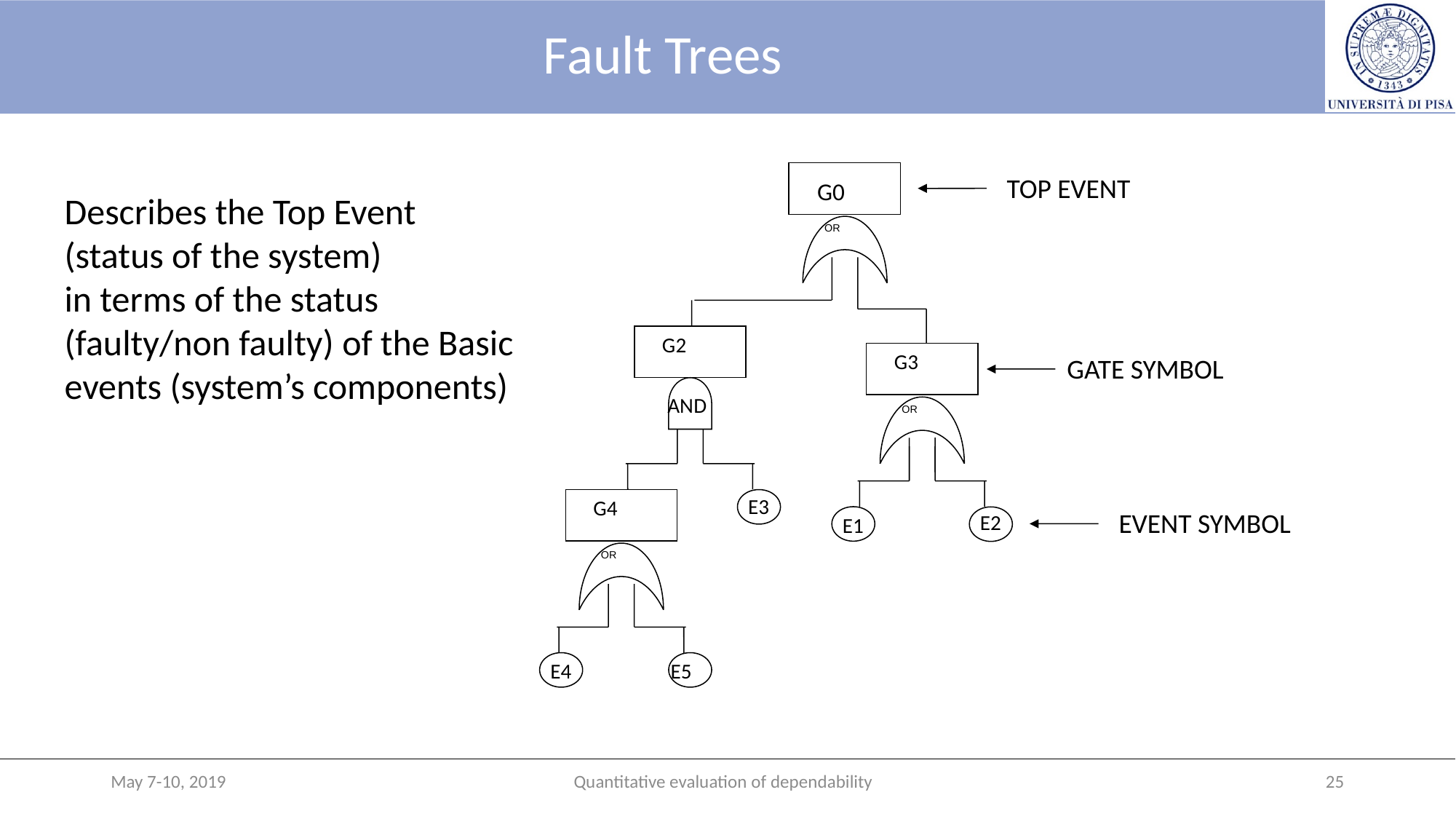

# Fault Trees

TOP EVENT
G0
Describes the Top Event (status of the system)
in terms of the status
(faulty/non faulty) of the Basic events (system’s components)

OR

G2

G3
GATE SYMBOL

AND

OR

E3

G4

EVENT SYMBOL
E2
E1

OR

E4
E5

May 7-10, 2019
Quantitative evaluation of dependability
25